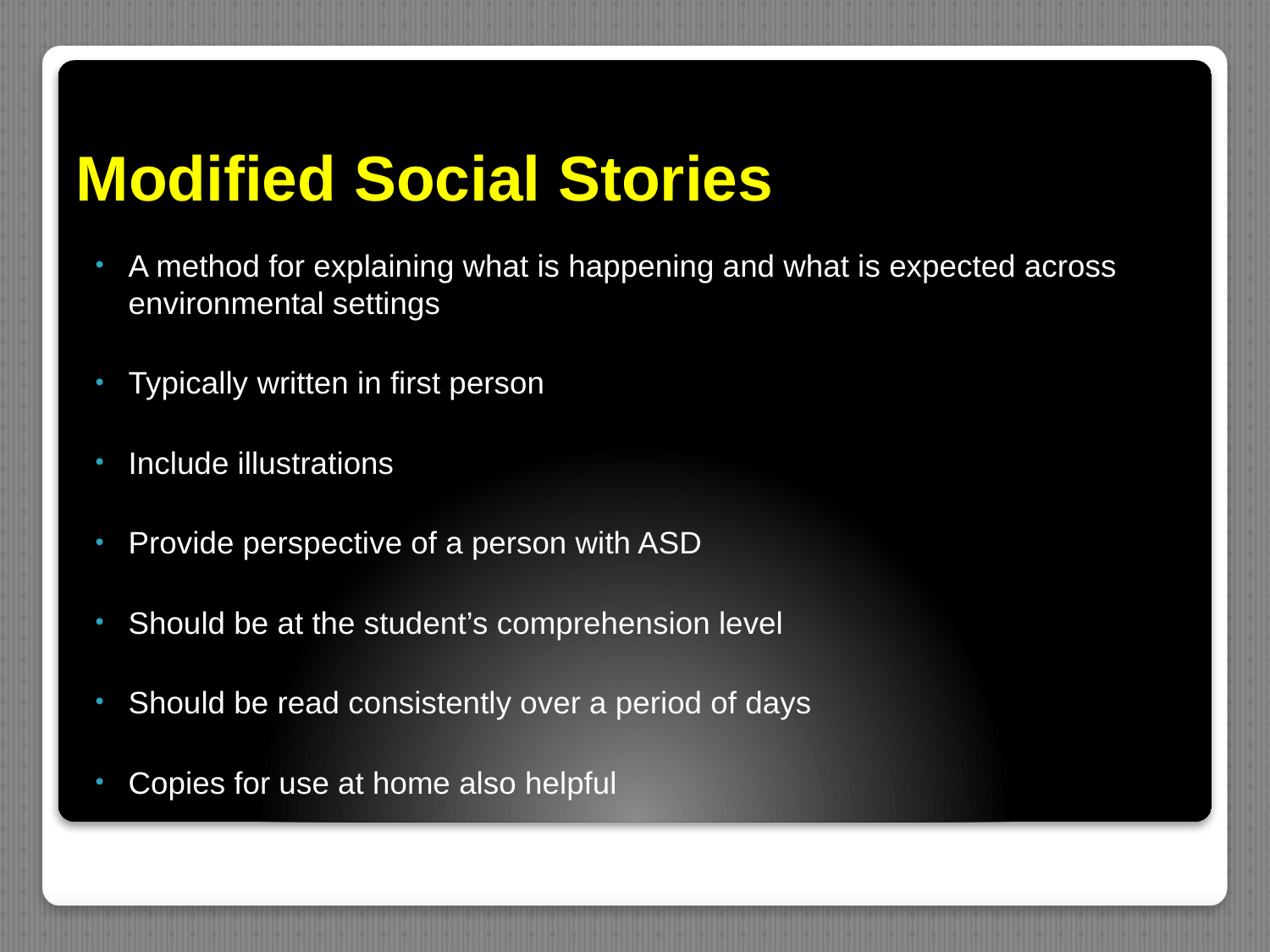

# Modified Social Stories
A method for explaining what is happening and what is expected across environmental settings

Typically written in first person

Include illustrations

Provide perspective of a person with ASD

Should be at the student’s comprehension level

Should be read consistently over a period of days

Copies for use at home also helpful